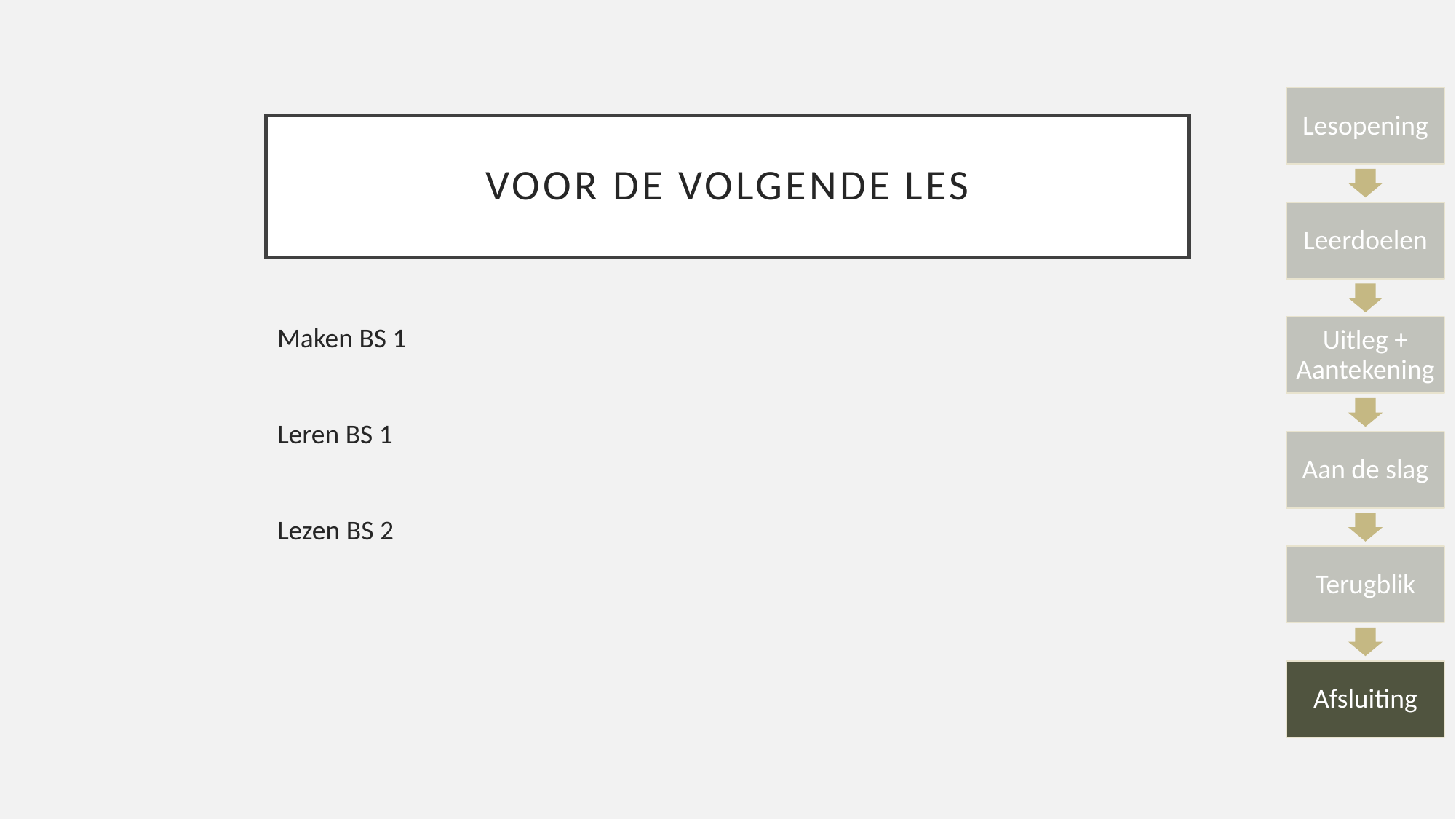

Lesopening

Leerdoelen

Uitleg + Aantekening

Aan de slag

Terugblik

Afsluiting
# Voor de volgende les
Maken BS 1

Leren BS 1

Lezen BS 2